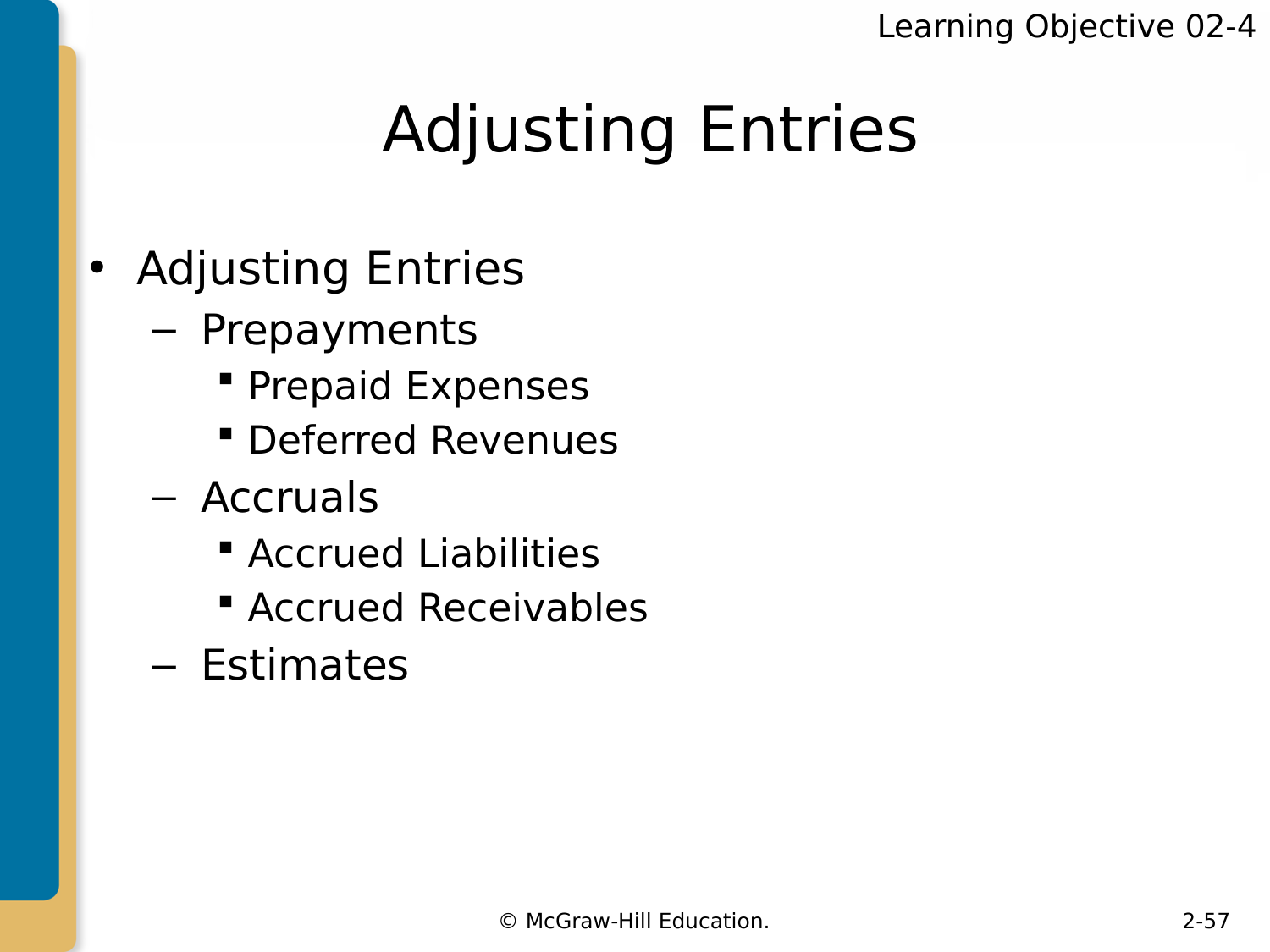

Learning Objective 02-4
# Adjusting Entries
Adjusting Entries
Prepayments
Prepaid Expenses
Deferred Revenues
Accruals
Accrued Liabilities
Accrued Receivables
Estimates